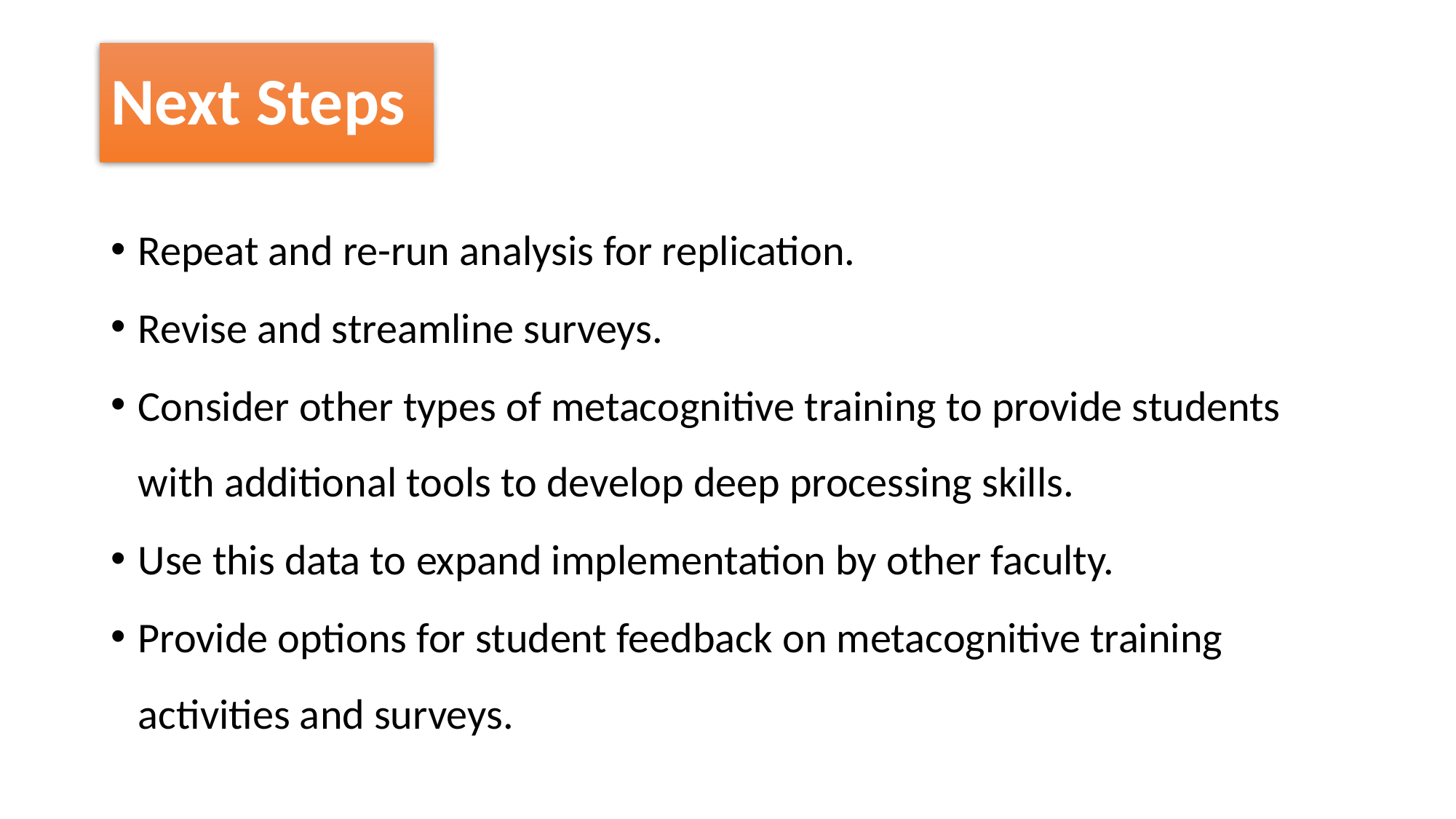

# Next Steps
Repeat and re-run analysis for replication.
Revise and streamline surveys.
Consider other types of metacognitive training to provide students with additional tools to develop deep processing skills.
Use this data to expand implementation by other faculty.
Provide options for student feedback on metacognitive training activities and surveys.